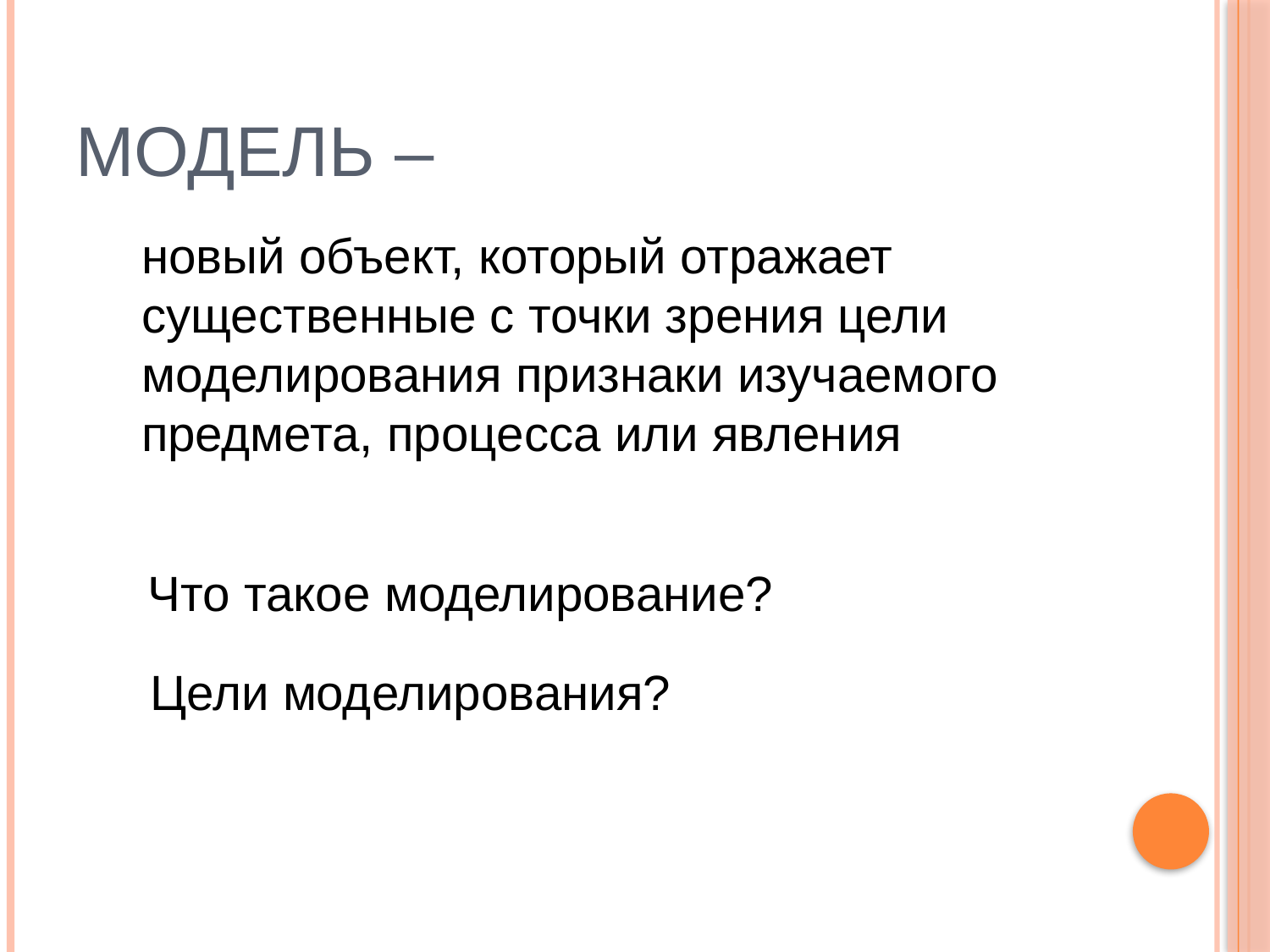

# Модель –
новый объект, который отражает существенные с точки зрения цели моделирования признаки изучаемого предмета, процесса или явления
Что такое моделирование?
Цели моделирования?